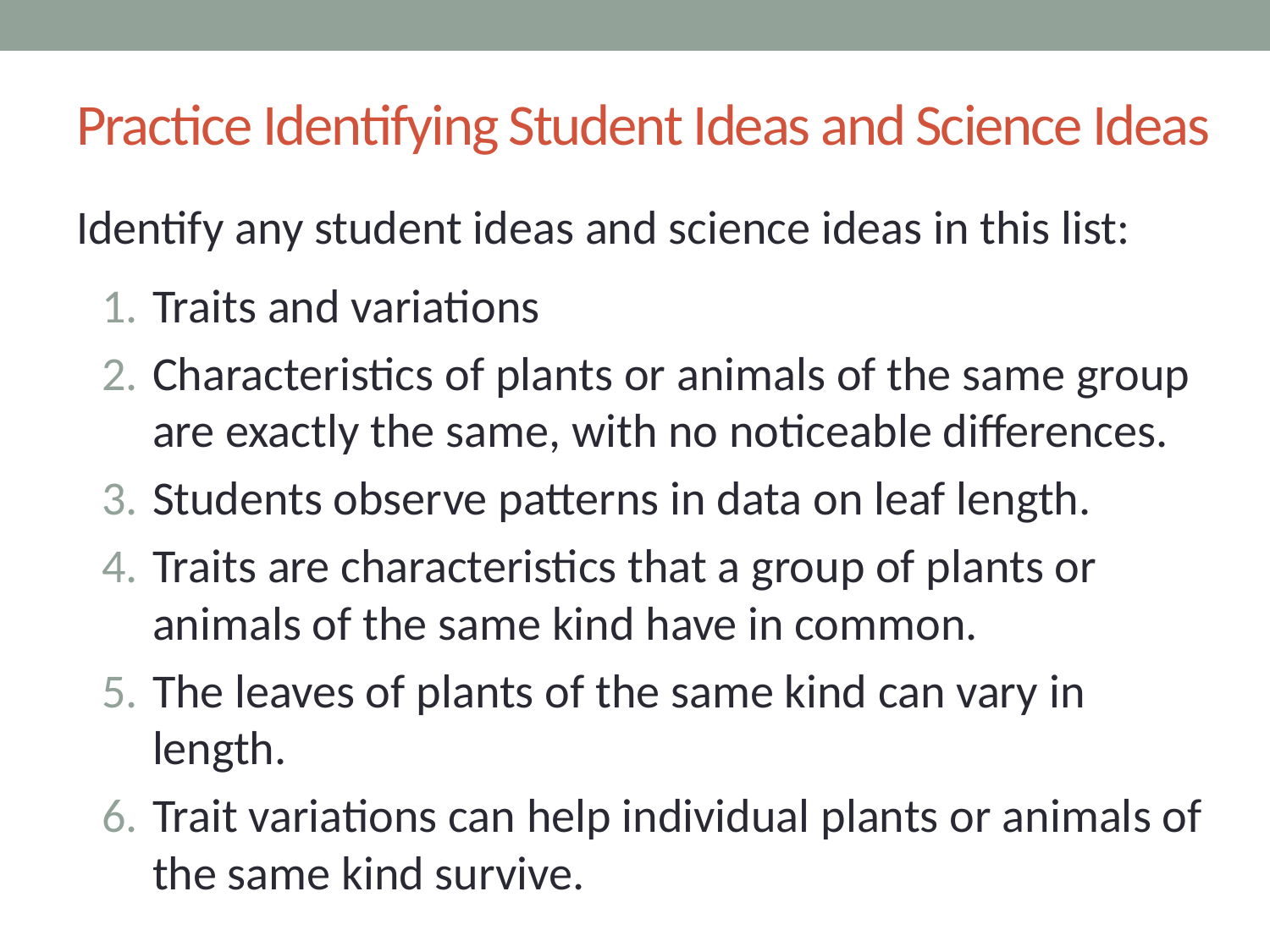

# Practice Identifying Student Ideas and Science Ideas
Identify any student ideas and science ideas in this list:
Traits and variations
Characteristics of plants or animals of the same group are exactly the same, with no noticeable differences.
Students observe patterns in data on leaf length.
Traits are characteristics that a group of plants or animals of the same kind have in common.
The leaves of plants of the same kind can vary in length.
Trait variations can help individual plants or animals of the same kind survive.